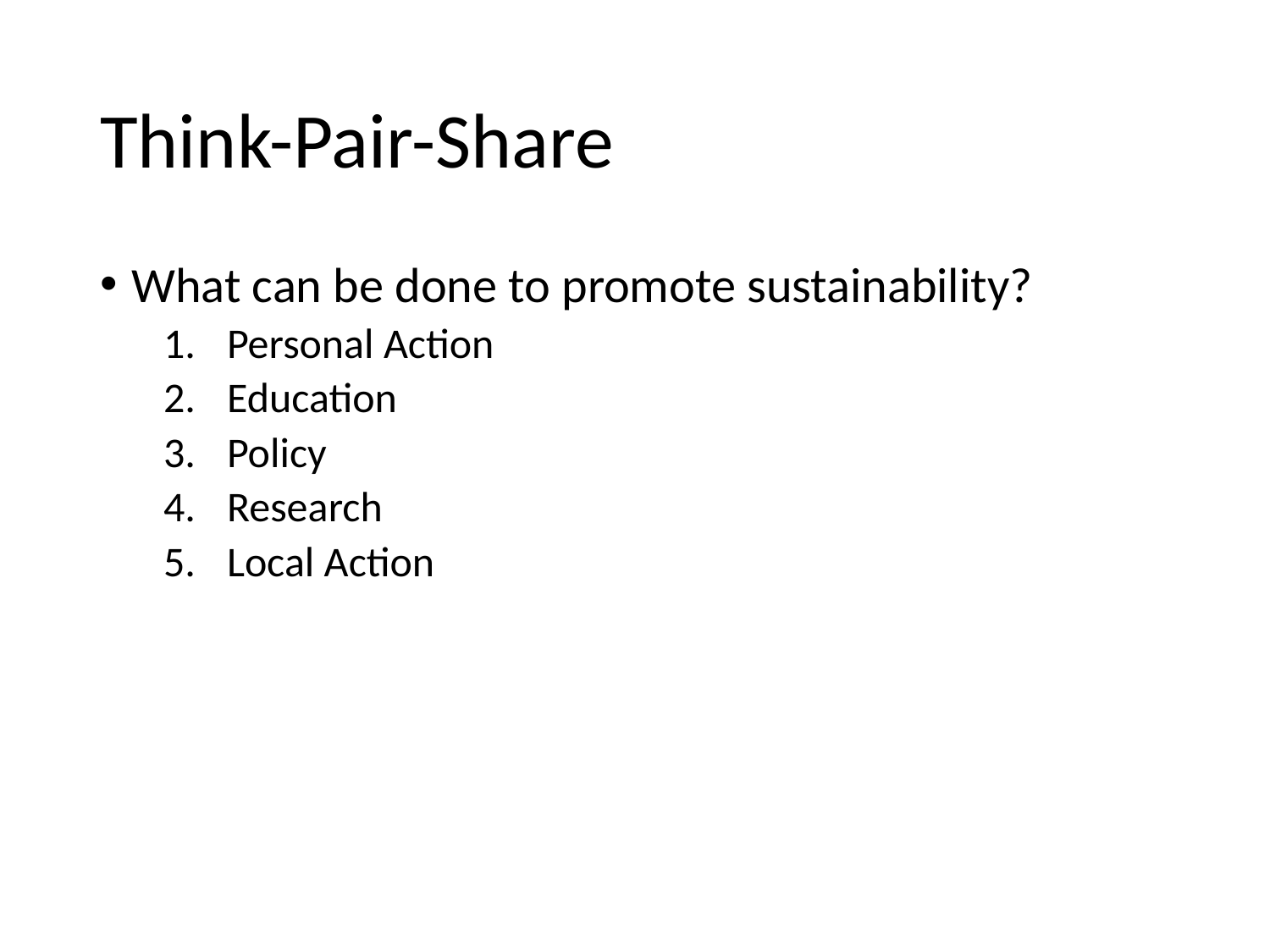

# Think-Pair-Share
What can be done to promote sustainability?
Personal Action
Education
Policy
Research
Local Action